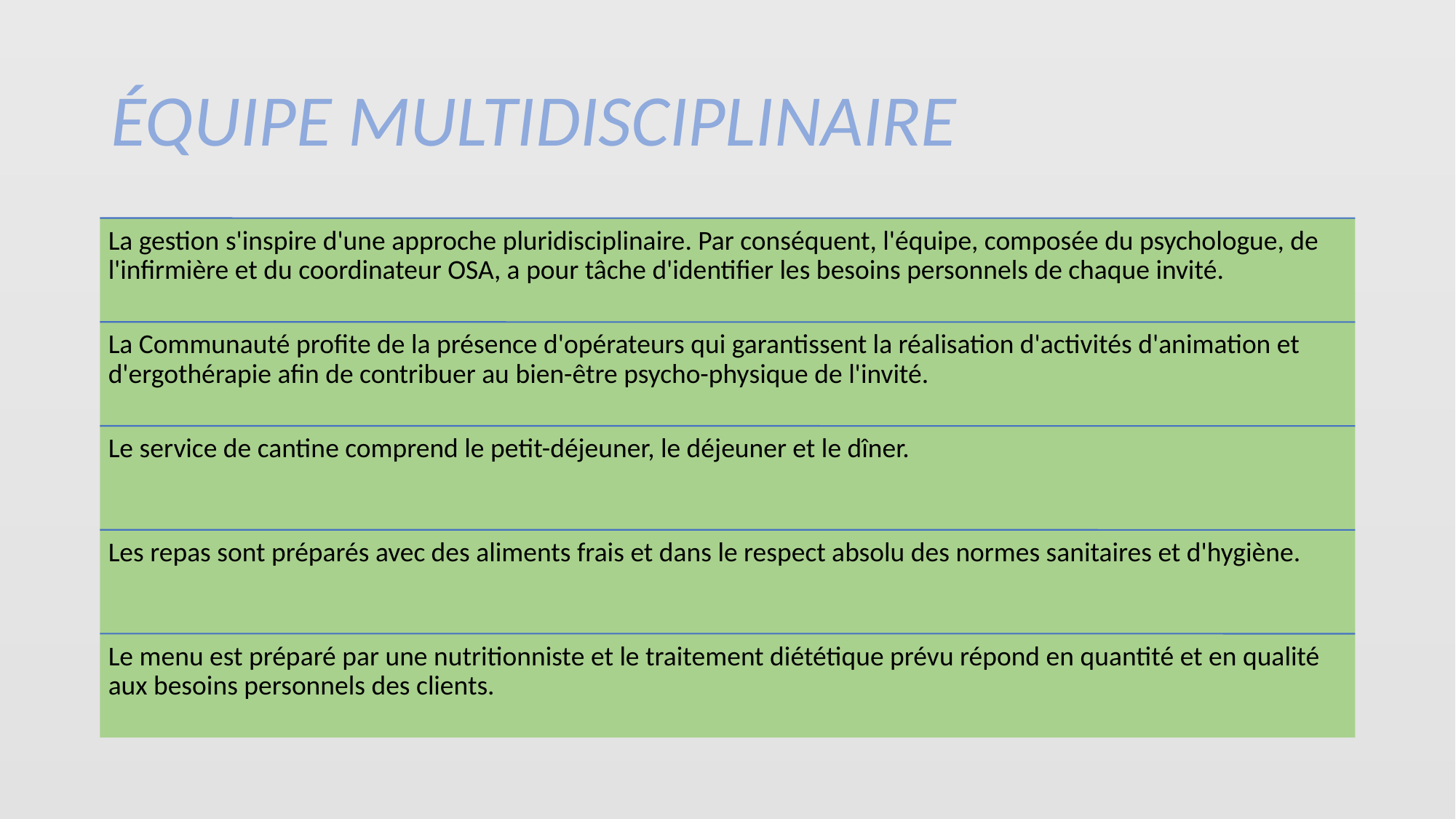

# ÉQUIPE MULTIDISCIPLINAIRE
La gestion s'inspire d'une approche pluridisciplinaire. Par conséquent, l'équipe, composée du psychologue, de l'infirmière et du coordinateur OSA, a pour tâche d'identifier les besoins personnels de chaque invité.
La Communauté profite de la présence d'opérateurs qui garantissent la réalisation d'activités d'animation et d'ergothérapie afin de contribuer au bien-être psycho-physique de l'invité.
Le service de cantine comprend le petit-déjeuner, le déjeuner et le dîner.
Les repas sont préparés avec des aliments frais et dans le respect absolu des normes sanitaires et d'hygiène.
Le menu est préparé par une nutritionniste et le traitement diététique prévu répond en quantité et en qualité aux besoins personnels des clients.